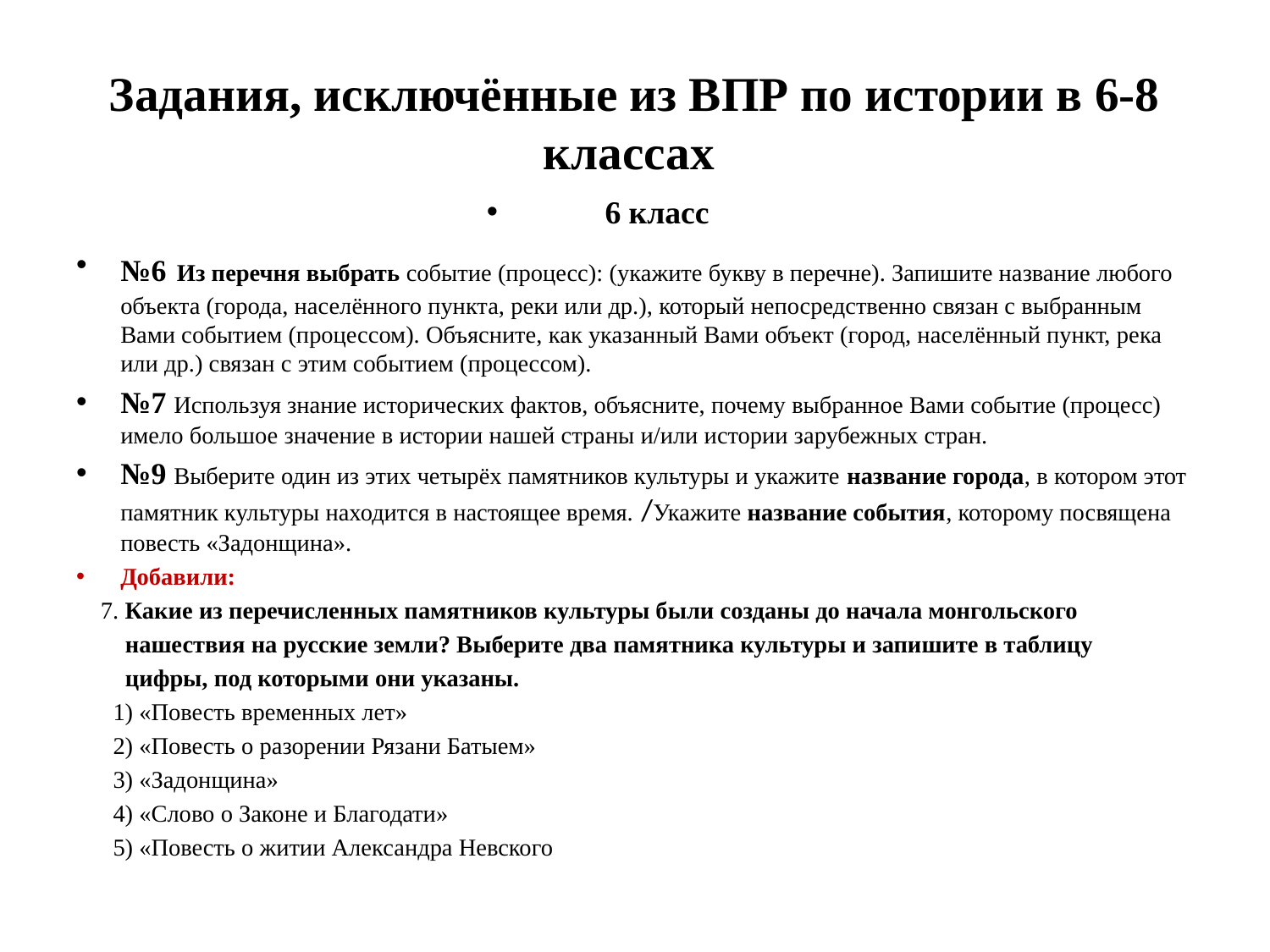

# Задания, исключённые из ВПР по истории в 6-8 классах
6 класс
№6 Из перечня выбрать событие (процесс): (укажите букву в перечне). Запишите название любого объекта (города, населённого пункта, реки или др.), который непосредственно связан с выбранным Вами событием (процессом). Объясните, как указанный Вами объект (город, населённый пункт, река или др.) связан с этим событием (процессом).
№7 Используя знание исторических фактов, объясните, почему выбранное Вами событие (процесс) имело большое значение в истории нашей страны и/или истории зарубежных стран.
№9 Выберите один из этих четырёх памятников культуры и укажите название города, в котором этот памятник культуры находится в настоящее время. /Укажите название события, которому посвящена повесть «Задонщина».
Добавили:
    7. Какие из перечисленных памятников культуры были созданы до начала монгольского
        нашествия на русские земли? Выберите два памятника культуры и запишите в таблицу
        цифры, под которыми они указаны.
      1) «Повесть временных лет»
      2) «Повесть о разорении Рязани Батыем»
      3) «Задонщина»
      4) «Слово о Законе и Благодати»
      5) «Повесть о житии Александра Невского